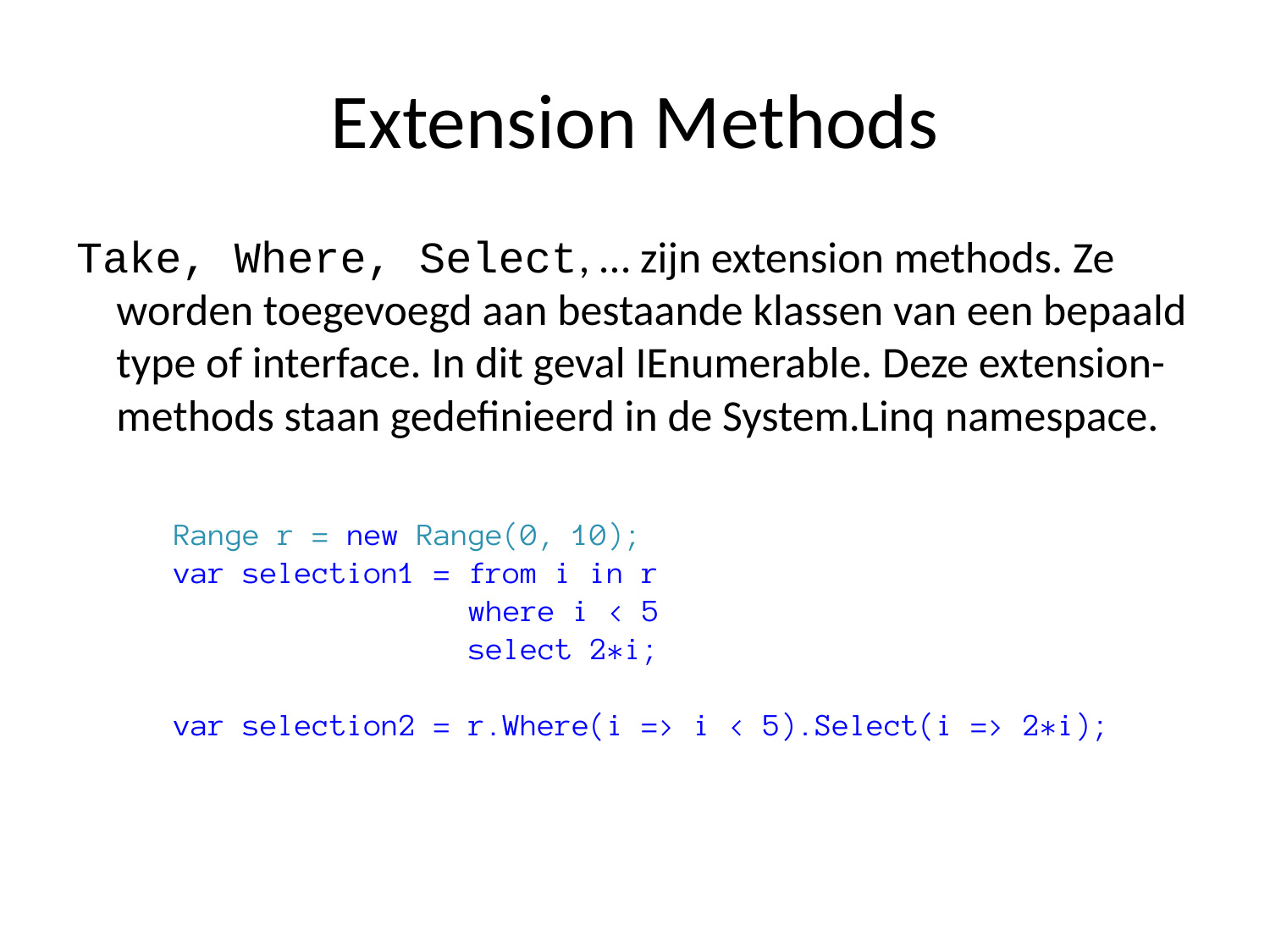

# Extension Methods
Take, Where, Select, … zijn extension methods. Ze worden toegevoegd aan bestaande klassen van een bepaald type of interface. In dit geval IEnumerable. Deze extension-methods staan gedefinieerd in de System.Linq namespace.

Range r = new Range(0, 10);
var selection1 = from i in r
                 where i < 5
                 select 2*i;

var selection2 = r.Where(i => i < 5).Select(i => 2*i);